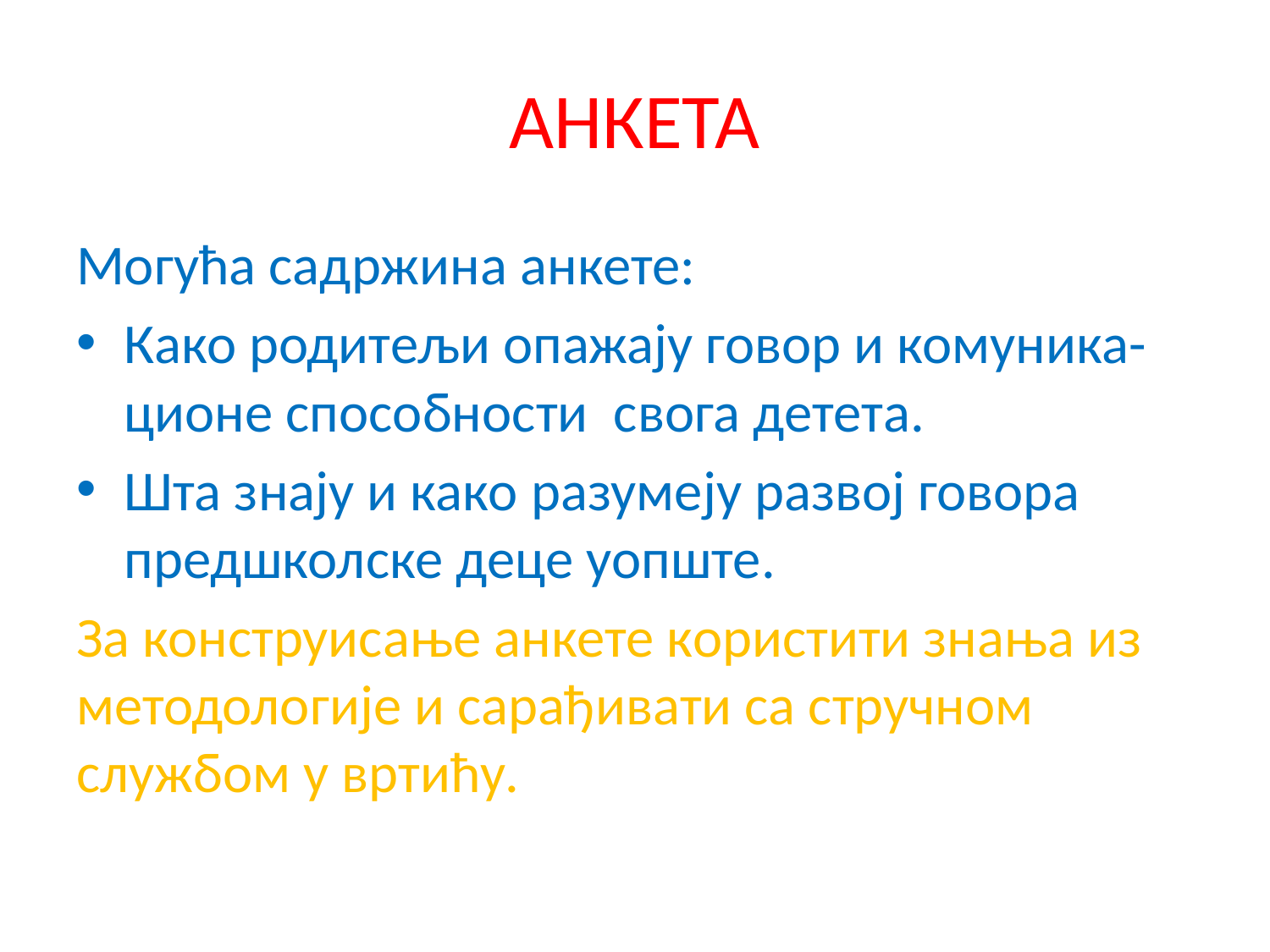

# АНКЕТА
Могућа садржина анкете:
Како родитељи опажају говор и комуника-ционе способности  свога детета.
Шта знају и како разумеју развој говора предшколске деце уопште.
За конструисање анкете користити знања из методологије и сарађивати са стручном службом у вртићу.